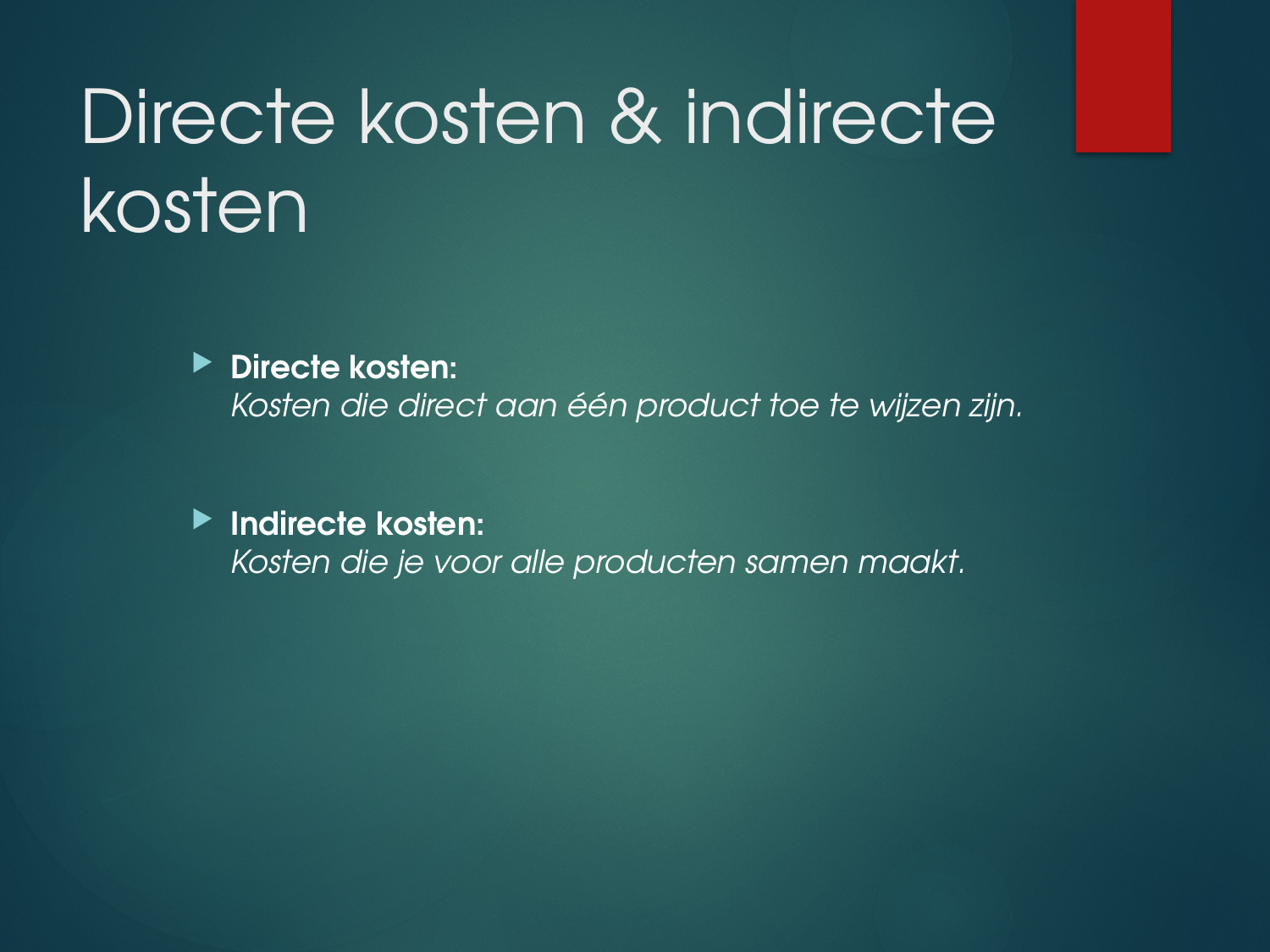

# Directe kosten & indirecte kosten

Directe kosten:
Kosten die direct aan één product toe te wijzen zijn.

Indirecte kosten:
Kosten die je voor alle producten samen maakt.